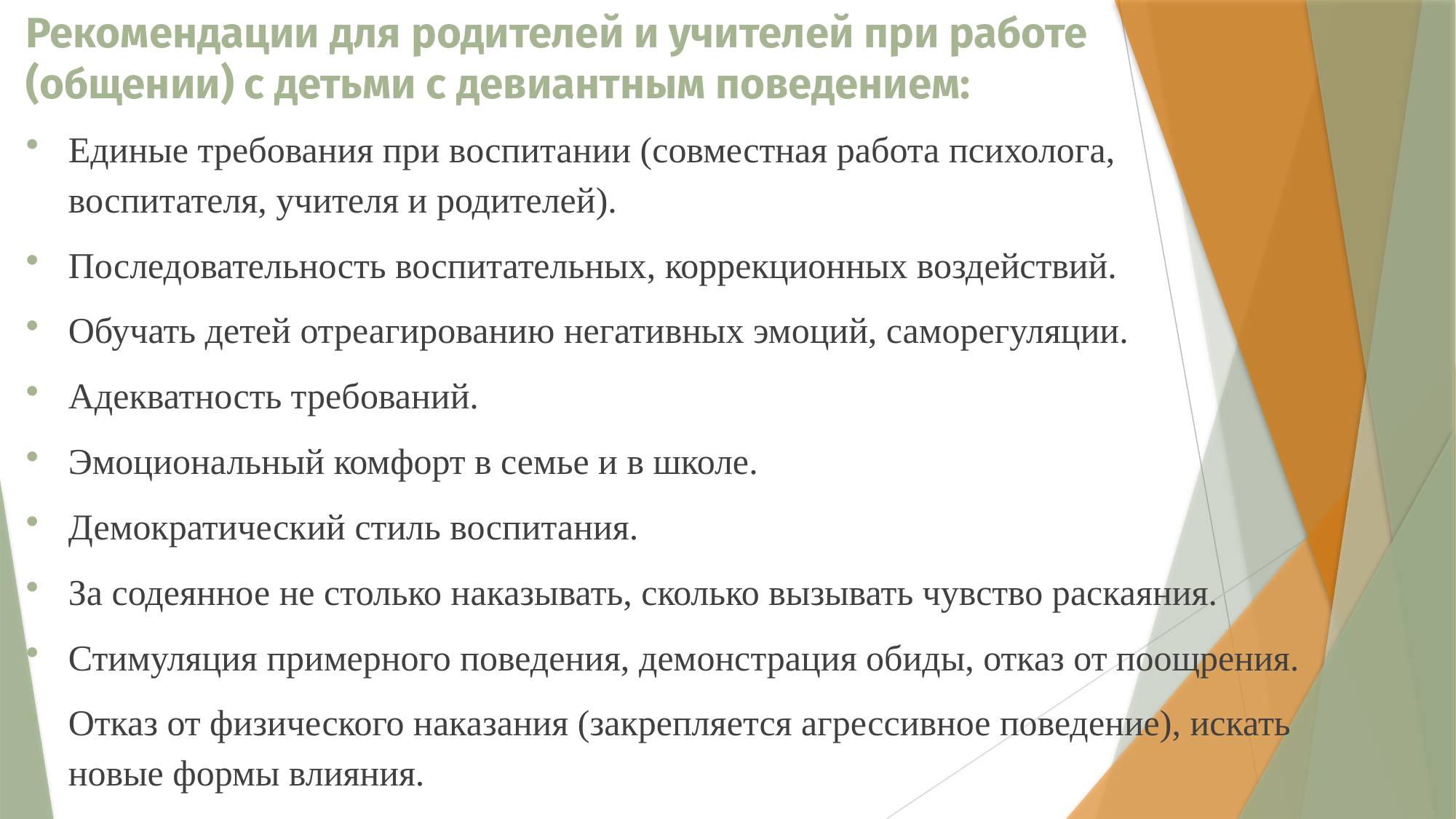

# Рекомендации для родителей и учителей при работе (общении) с детьми с девиантным поведением:
Единые требования при воспитании (совместная работа психолога, воспитателя, учителя и родителей).
Последовательность воспитательных, коррекционных воздействий.
Обучать детей отреагированию негативных эмоций, саморегуляции.
Адекватность требований.
Эмоциональный комфорт в семье и в школе.
Демократический стиль воспитания.
За содеянное не столько наказывать, сколько вызывать чувство раскаяния.
Стимуляция примерного поведения, демонстрация обиды, отказ от поощрения.
Отказ от физического наказания (закрепляется агрессивное поведение), искать новые формы влияния.